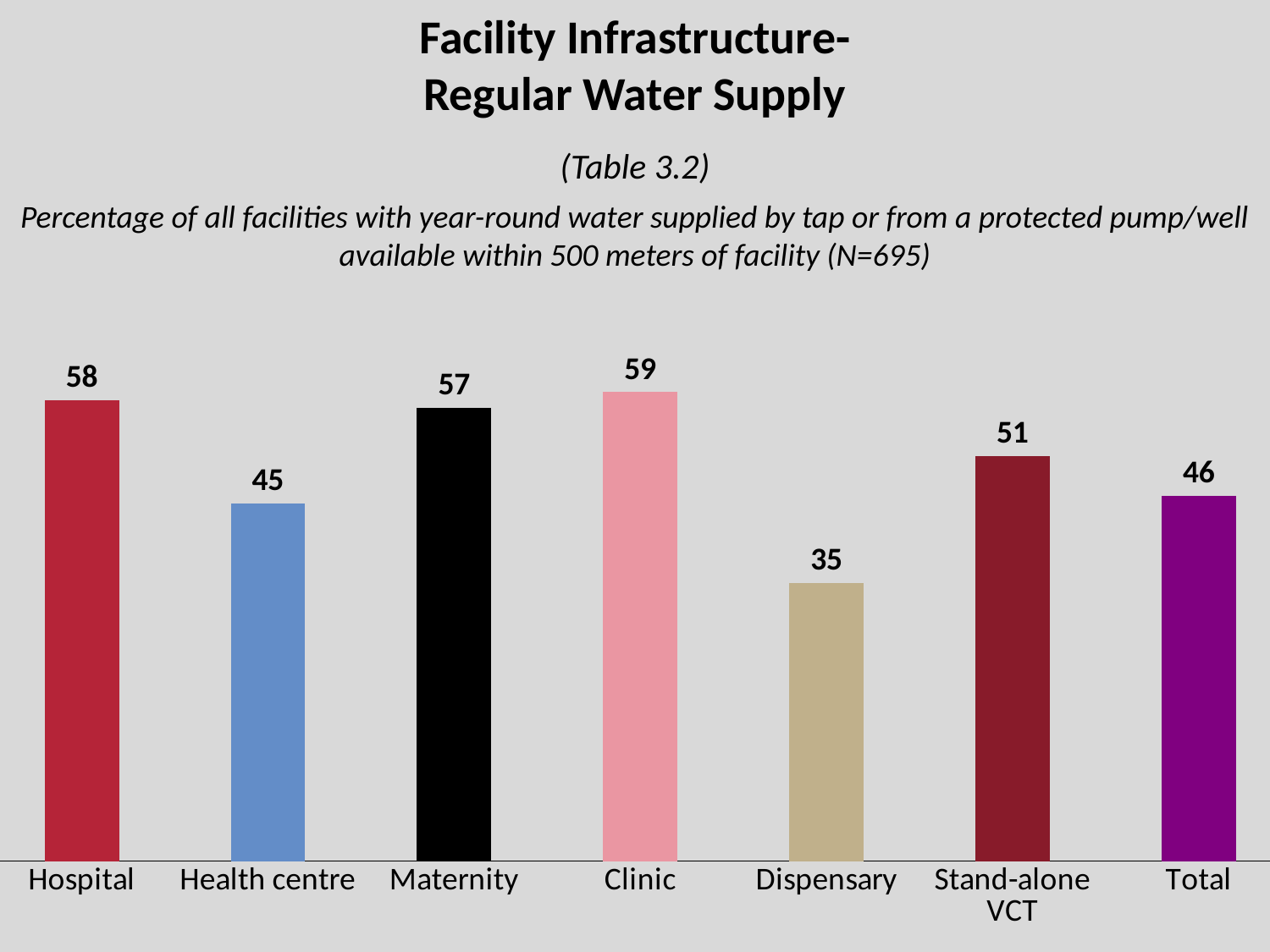

# Facility Infrastructure- Regular Water Supply
(Table 3.2)
Percentage of all facilities with year-round water supplied by tap or from a protected pump/well available within 500 meters of facility (N=695)

### Chart

| Category | Series 1 |
|---|---|
| Hospital | 58.0 |
| Health centre | 45.0 |
| Maternity | 57.0 |
| Clinic | 59.0 |
| Dispensary | 35.0 |
| Stand-alone VCT | 51.0 |
| Total | 46.0 |